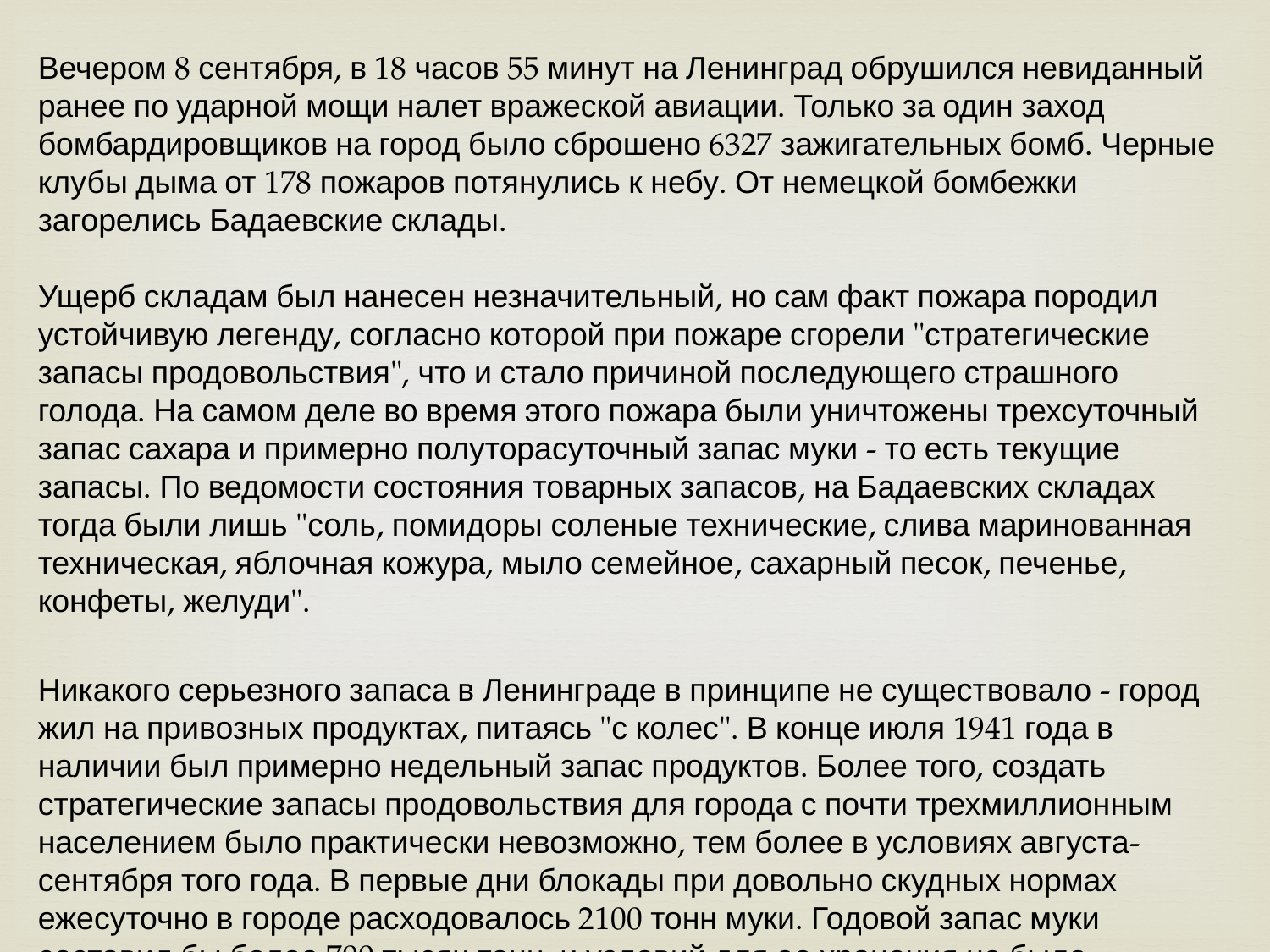

Вечером 8 сентября, в 18 часов 55 минут на Ленинград обрушился невиданный ранее по ударной мощи налет вражеской авиации. Только за один заход бомбардировщиков на город было сброшено 6327 зажигательных бомб. Черные клубы дыма от 178 пожаров потянулись к небу. От немецкой бомбежки загорелись Бадаевские склады.
Ущерб складам был нанесен незначительный, но сам факт пожара породил устойчивую легенду, согласно которой при пожаре сгорели "стратегические запасы продовольствия", что и стало причиной последующего страшного голода. На самом деле во время этого пожара были уничтожены трехсуточный запас сахара и примерно полуторасуточный запас муки - то есть текущие запасы. По ведомости состояния товарных запасов, на Бадаевских складах тогда были лишь "соль, помидоры соленые технические, слива маринованная техническая, яблочная кожура, мыло семейное, сахарный песок, печенье, конфеты, желуди".

Никакого серьезного запаса в Ленинграде в принципе не существовало - город жил на привозных продуктах, питаясь "с колес". В конце июля 1941 года в наличии был примерно недельный запас продуктов. Более того, создать стратегические запасы продовольствия для города с почти трехмиллионным населением было практически невозможно, тем более в условиях августа-сентября того года. В первые дни блокады при довольно скудных нормах ежесуточно в городе расходовалось 2100 тонн муки. Годовой запас муки составил бы более 700 тысяч тонн, и условий для ее хранения не было.